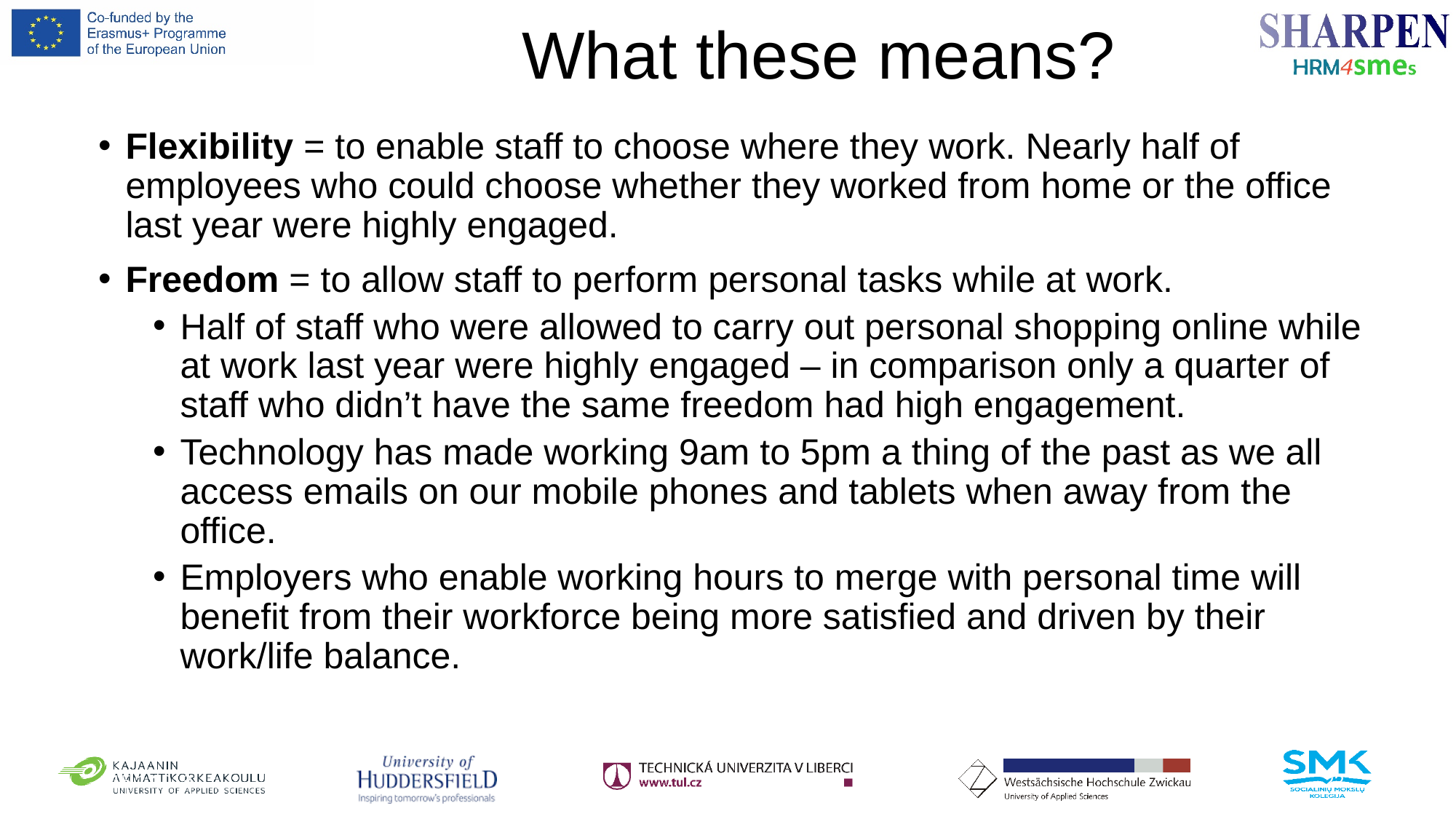

# What these means?
Flexibility = to enable staff to choose where they work. Nearly half of employees who could choose whether they worked from home or the office last year were highly engaged.
Freedom = to allow staff to perform personal tasks while at work.
Half of staff who were allowed to carry out personal shopping online while at work last year were highly engaged – in comparison only a quarter of staff who didn’t have the same freedom had high engagement.
Technology has made working 9am to 5pm a thing of the past as we all access emails on our mobile phones and tablets when away from the office.
Employers who enable working hours to merge with personal time will benefit from their workforce being more satisfied and driven by their work/life balance.
15.1.2018

22